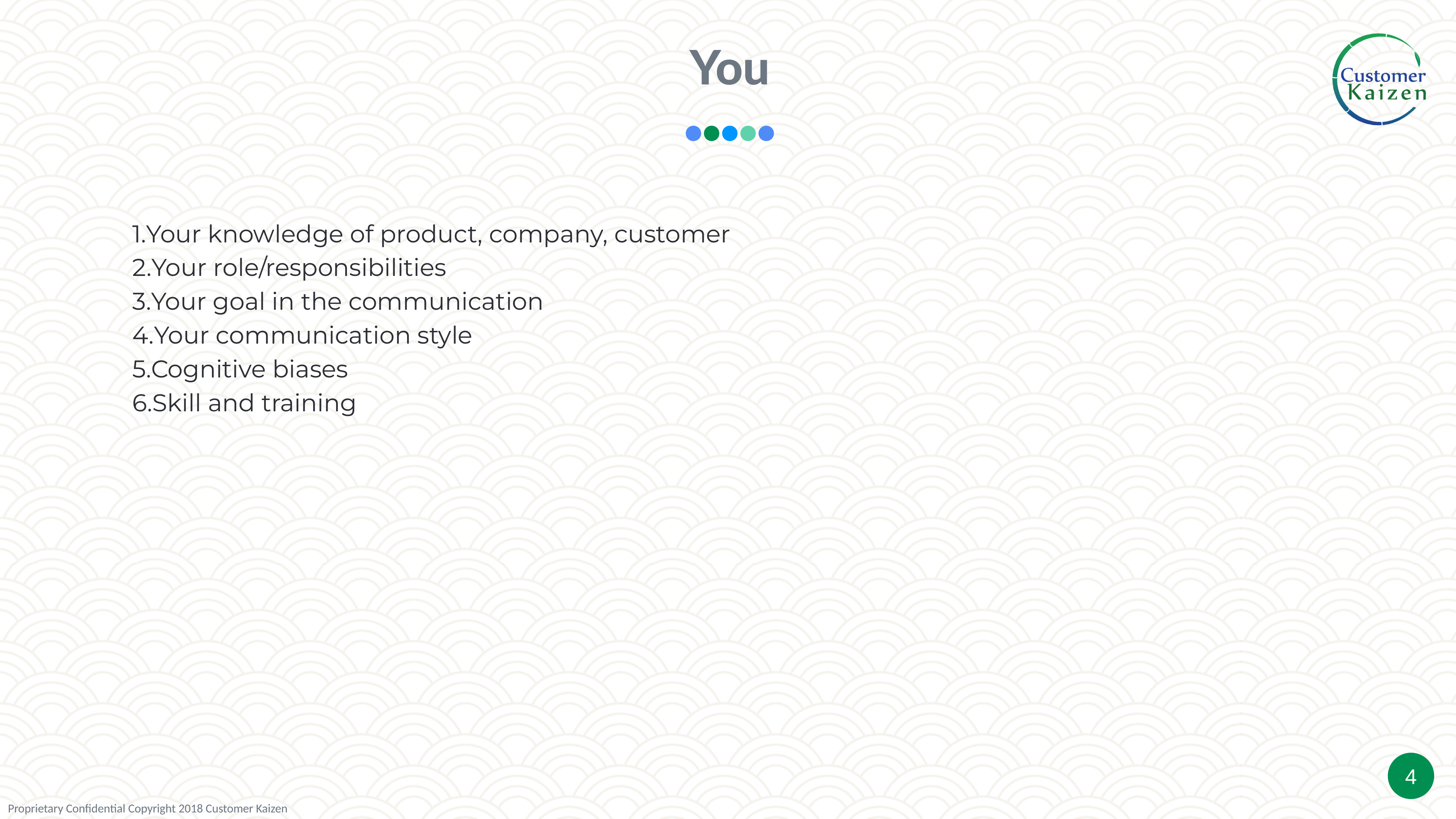

You

Your knowledge of product, company, customer
Your role/responsibilities
Your goal in the communication
Your communication style
Cognitive biases
Skill and training